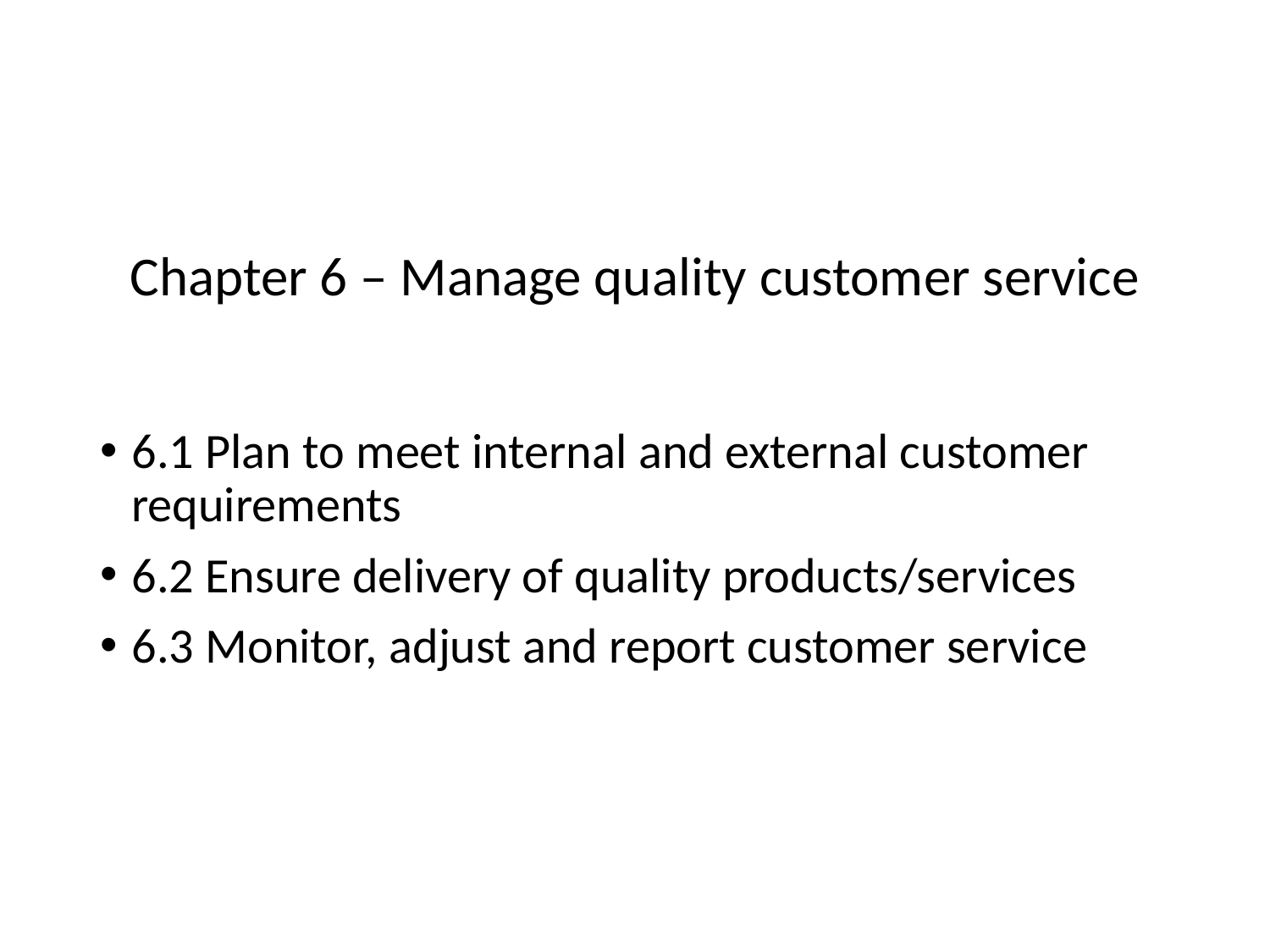

# Chapter 6 – Manage quality customer service
6.1 Plan to meet internal and external customer requirements
6.2 Ensure delivery of quality products/services
6.3 Monitor, adjust and report customer service